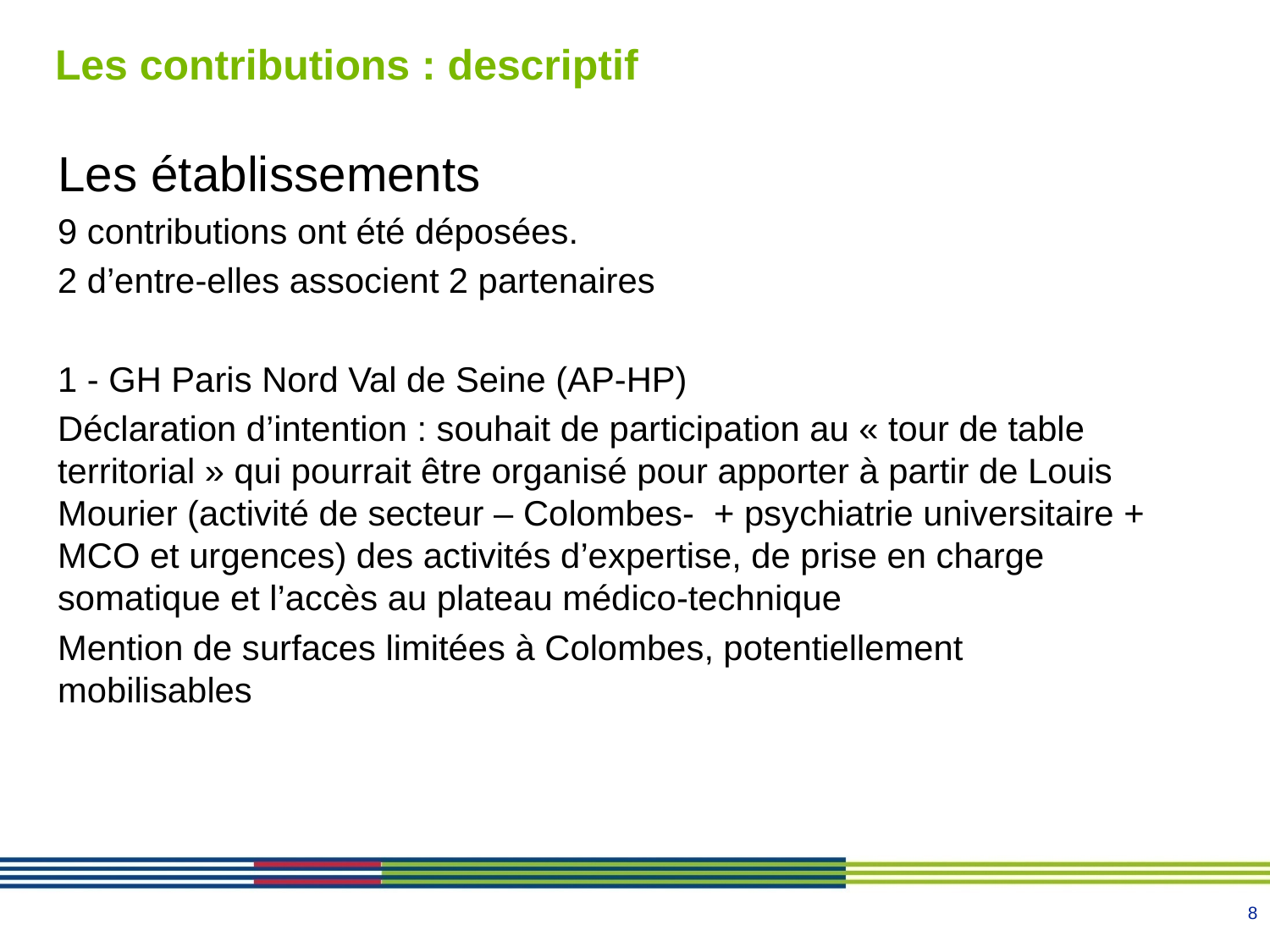

# Les contributions : descriptif
Les établissements
9 contributions ont été déposées.
2 d’entre-elles associent 2 partenaires

1 - GH Paris Nord Val de Seine (AP-HP)
Déclaration d’intention : souhait de participation au « tour de table territorial » qui pourrait être organisé pour apporter à partir de Louis Mourier (activité de secteur – Colombes-  + psychiatrie universitaire + MCO et urgences) des activités d’expertise, de prise en charge somatique et l’accès au plateau médico-technique
Mention de surfaces limitées à Colombes, potentiellement mobilisables